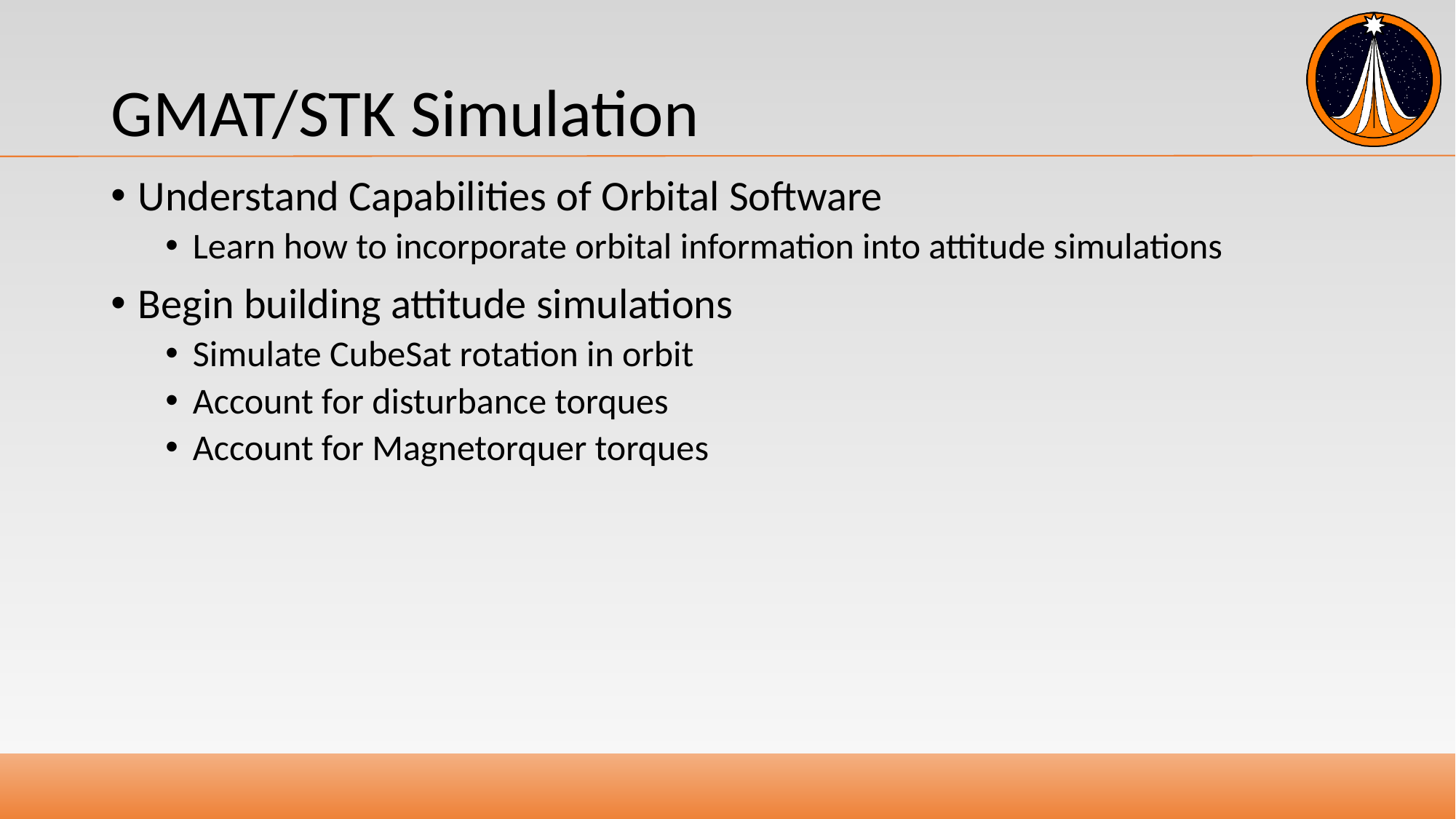

# GMAT/STK Simulation
Understand Capabilities of Orbital Software
Learn how to incorporate orbital information into attitude simulations
Begin building attitude simulations
Simulate CubeSat rotation in orbit
Account for disturbance torques
Account for Magnetorquer torques